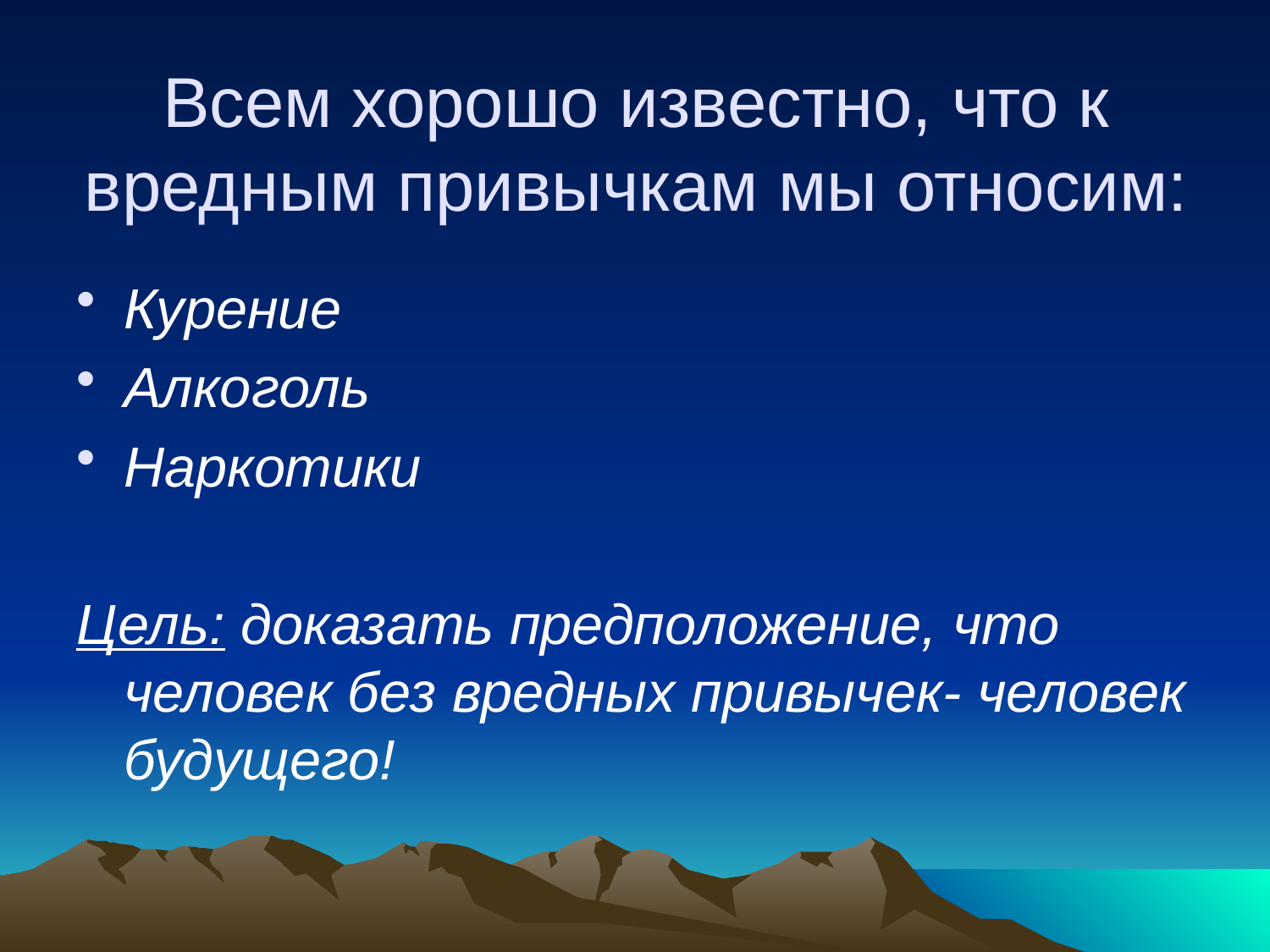

# Всем хорошо известно, что к вредным привычкам мы относим:
Курение
Алкоголь
Наркотики

Цель: доказать предположение, что человек без вредных привычек- человек будущего!